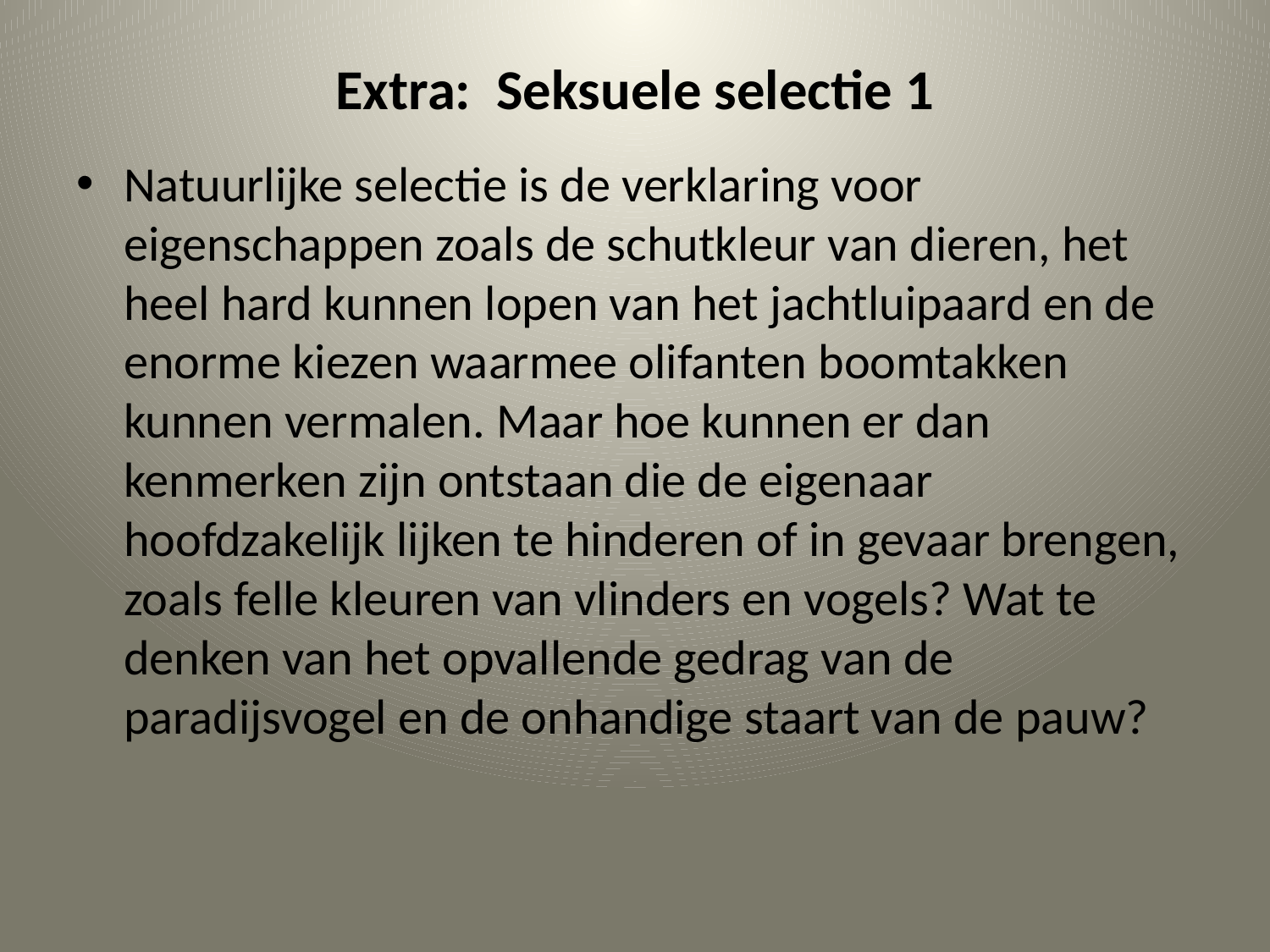

# Extra:  Seksuele selectie 1
Natuurlijke selectie is de verklaring voor eigenschappen zoals de schutkleur van dieren, het heel hard kunnen lopen van het jachtluipaard en de enorme kiezen waarmee olifanten boomtakken kunnen vermalen. Maar hoe kunnen er dan kenmerken zijn ontstaan die de eigenaar hoofdzakelijk lijken te hinderen of in gevaar brengen, zoals felle kleuren van vlinders en vogels? Wat te denken van het opvallende gedrag van de paradijsvogel en de onhandige staart van de pauw?